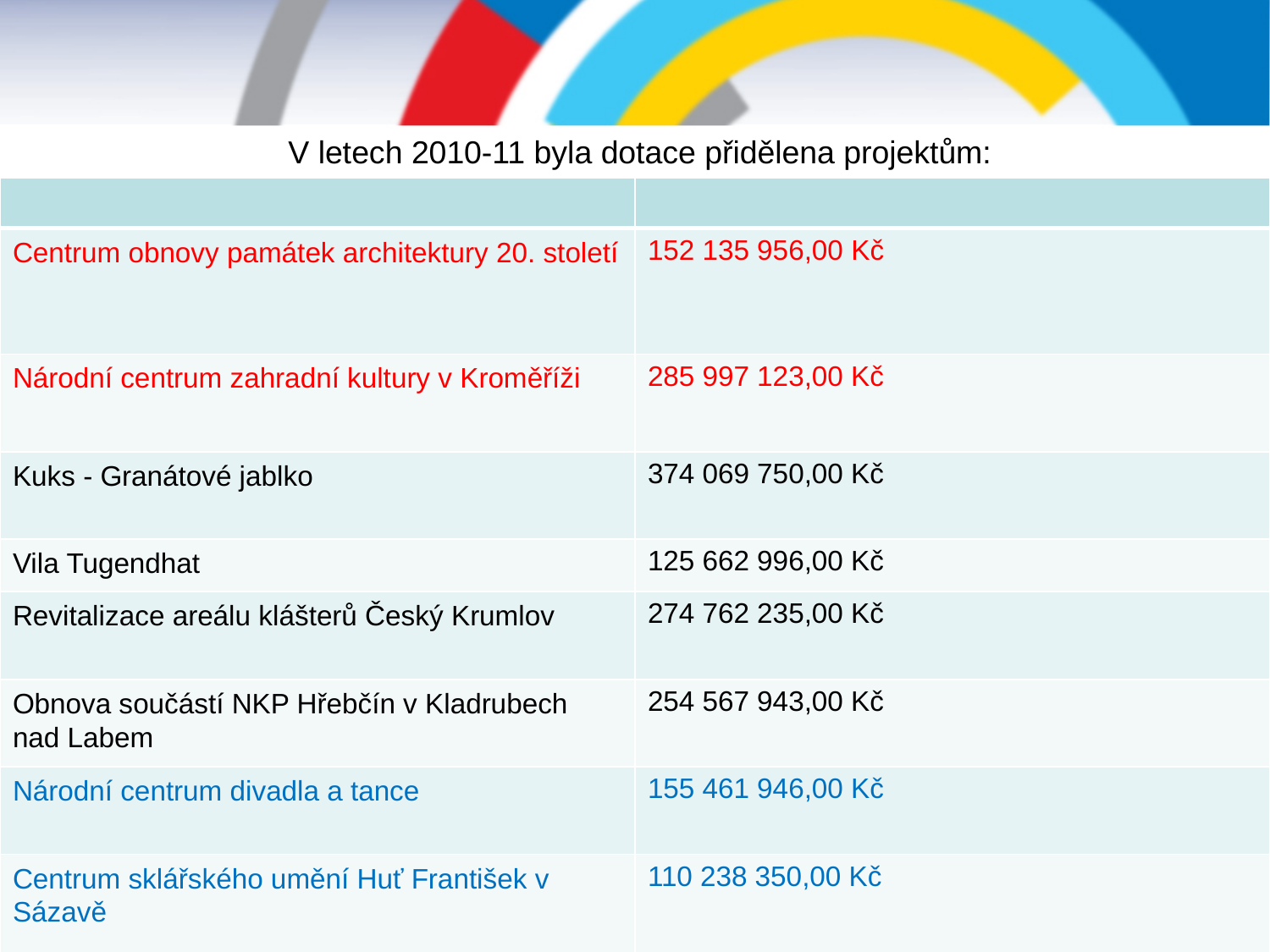

V letech 2010-11 byla dotace přidělena projektům:
|  |  |
| --- | --- |
| Centrum obnovy památek architektury 20. století | 152 135 956,00 Kč |
| Národní centrum zahradní kultury v Kroměříži | 285 997 123,00 Kč |
| Kuks - Granátové jablko | 374 069 750,00 Kč |
| Vila Tugendhat | 125 662 996,00 Kč |
| Revitalizace areálu klášterů Český Krumlov | 274 762 235,00 Kč |
| Obnova součástí NKP Hřebčín v Kladrubech nad Labem | 254 567 943,00 Kč |
| Národní centrum divadla a tance | 155 461 946,00 Kč |
| Centrum sklářského umění Huť František v Sázavě | 110 238 350,00 Kč |